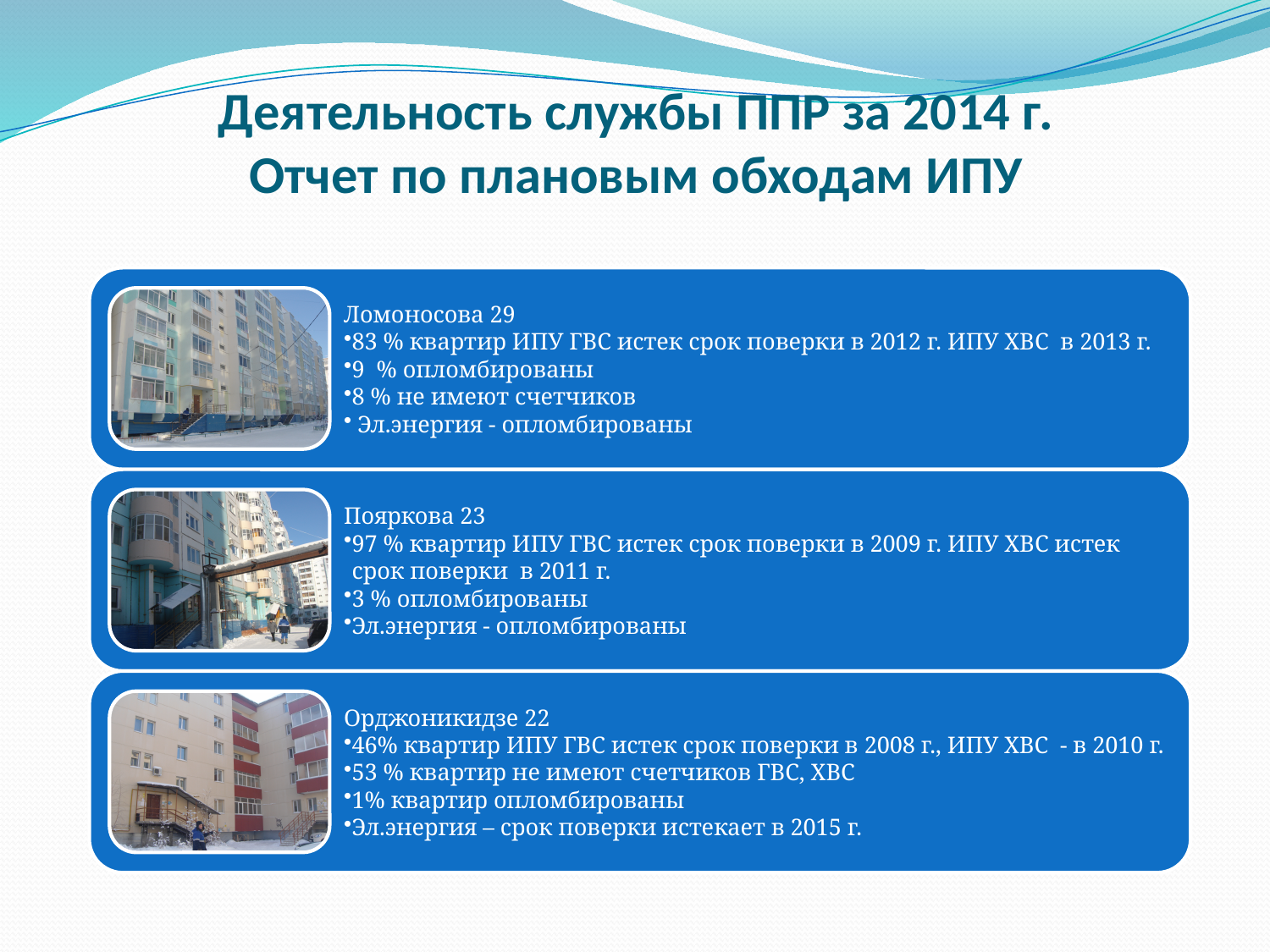

# Деятельность службы ППР за 2014 г. Отчет по плановым обходам ИПУ
Ломоносова 29
83 % квартир ИПУ ГВС истек срок поверки в 2012 г. ИПУ ХВС  в 2013 г.
Пояркова 23
97 % квартир ИПУ ГВС истек срок поверки в 2009 г. ИПУ ХВС истек срок поверки  в 2011 г.
3 % опломбированы
Орджоникидзе 22
46% квартир ИПУ ГВС истек срок поверки в 2008 г., ИПУ ХВС  - в 2010 г.
9  % опломбированы
8 % не имеют счетчиков
 Эл.энергия - опломбированы
Эл.энергия - опломбированы
53 % квартир не имеют счетчиков ГВС, ХВС
Эл.энергия – срок поверки истекает в 2015 г.
1% квартир опломбированы